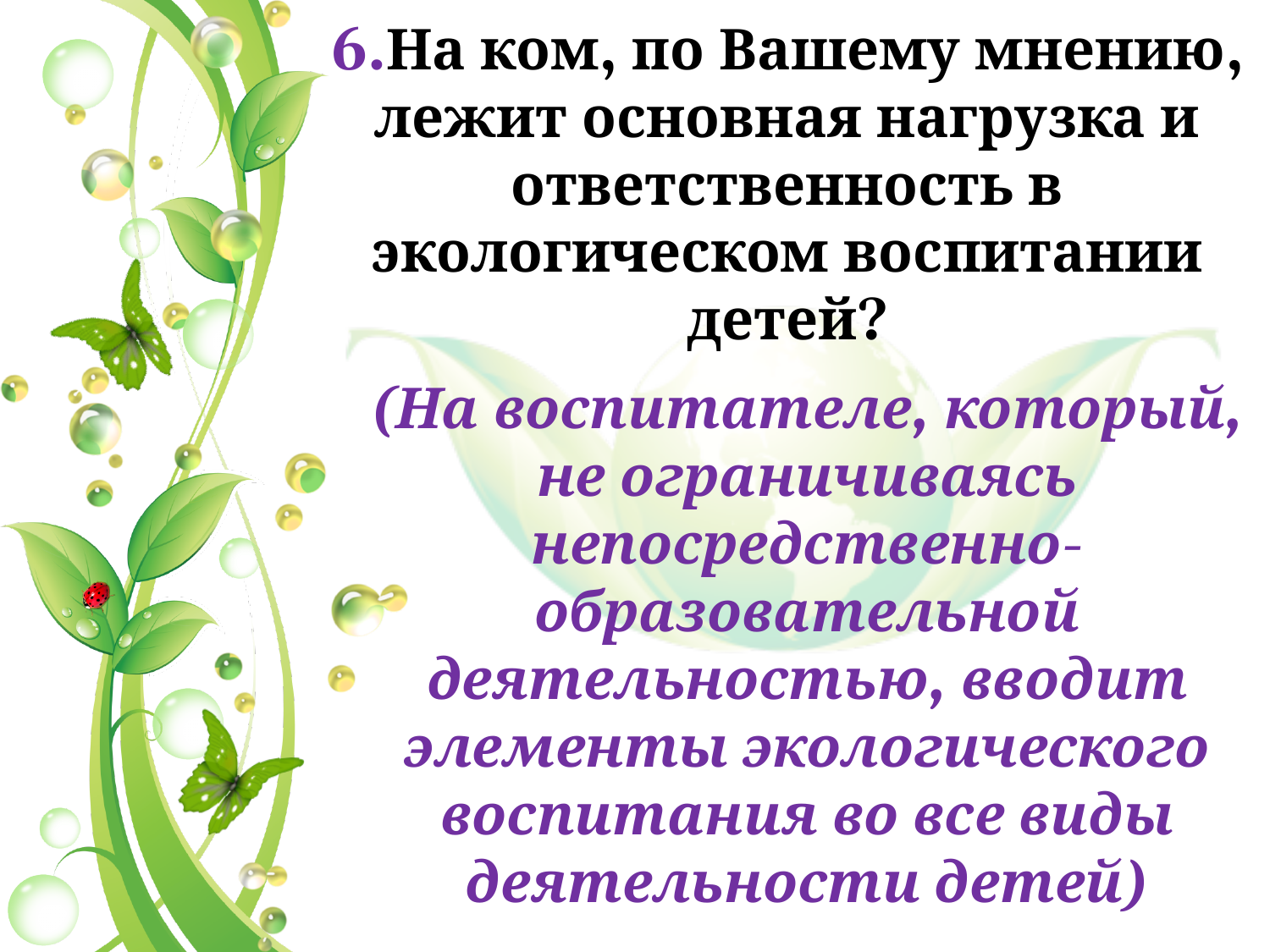

6.На ком, по Вашему мнению, лежит основная нагрузка и ответственность в экологическом воспитании детей?
(На воспитателе, который, не ограничиваясь непосредственно-образовательной деятельностью, вводит элементы экологического воспитания во все виды деятельности детей)